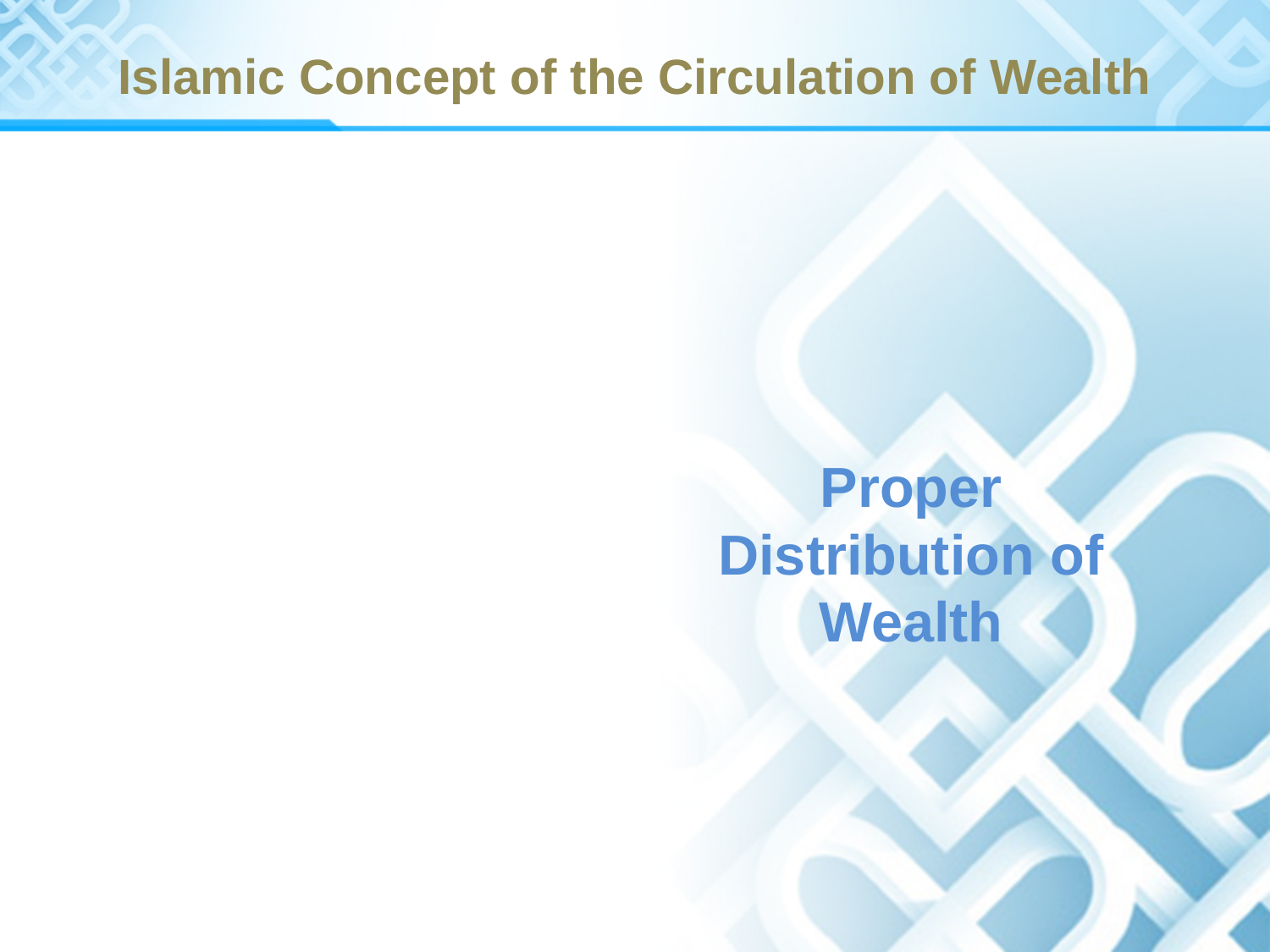

# Islamic Concept of the Circulation of Wealth
Proper Distribution of Wealth